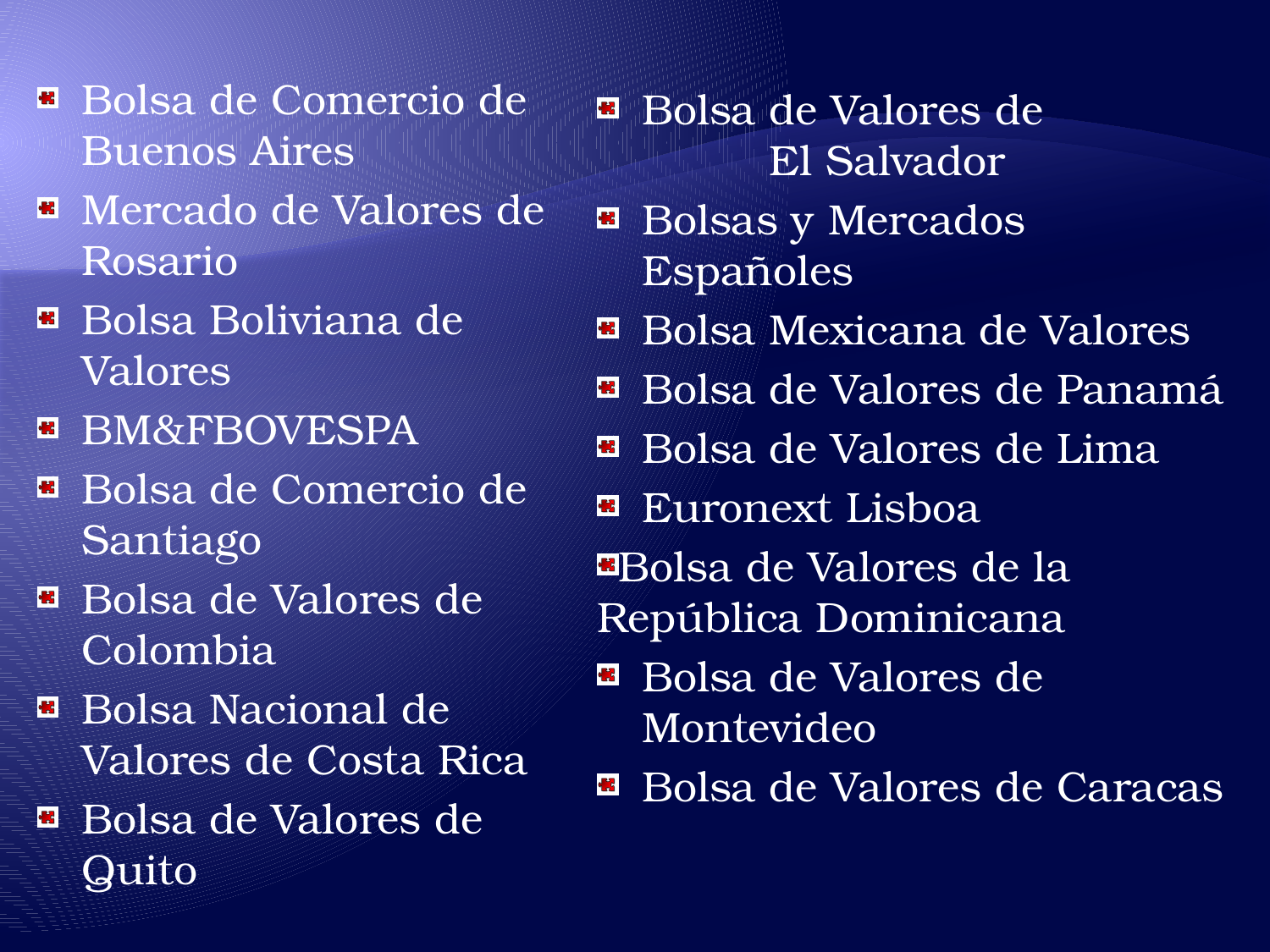

Bolsa de Comercio de 	Buenos Aires
Mercado de Valores de 	Rosario
Bolsa Boliviana de 	Valores
BM&FBOVESPA
Bolsa de Comercio de 	Santiago
Bolsa de Valores de 	Colombia
Bolsa Nacional de Valores de Costa Rica
Bolsa de Valores de 	Quito

Bolsa de Valores de           	El Salvador
Bolsas y Mercados 	Españoles
Bolsa Mexicana de Valores
Bolsa de Valores de Panamá
Bolsa de Valores de Lima
Euronext Lisboa
Bolsa de Valores de la 	República Dominicana
Bolsa de Valores de 	Montevideo
Bolsa de Valores de Caracas